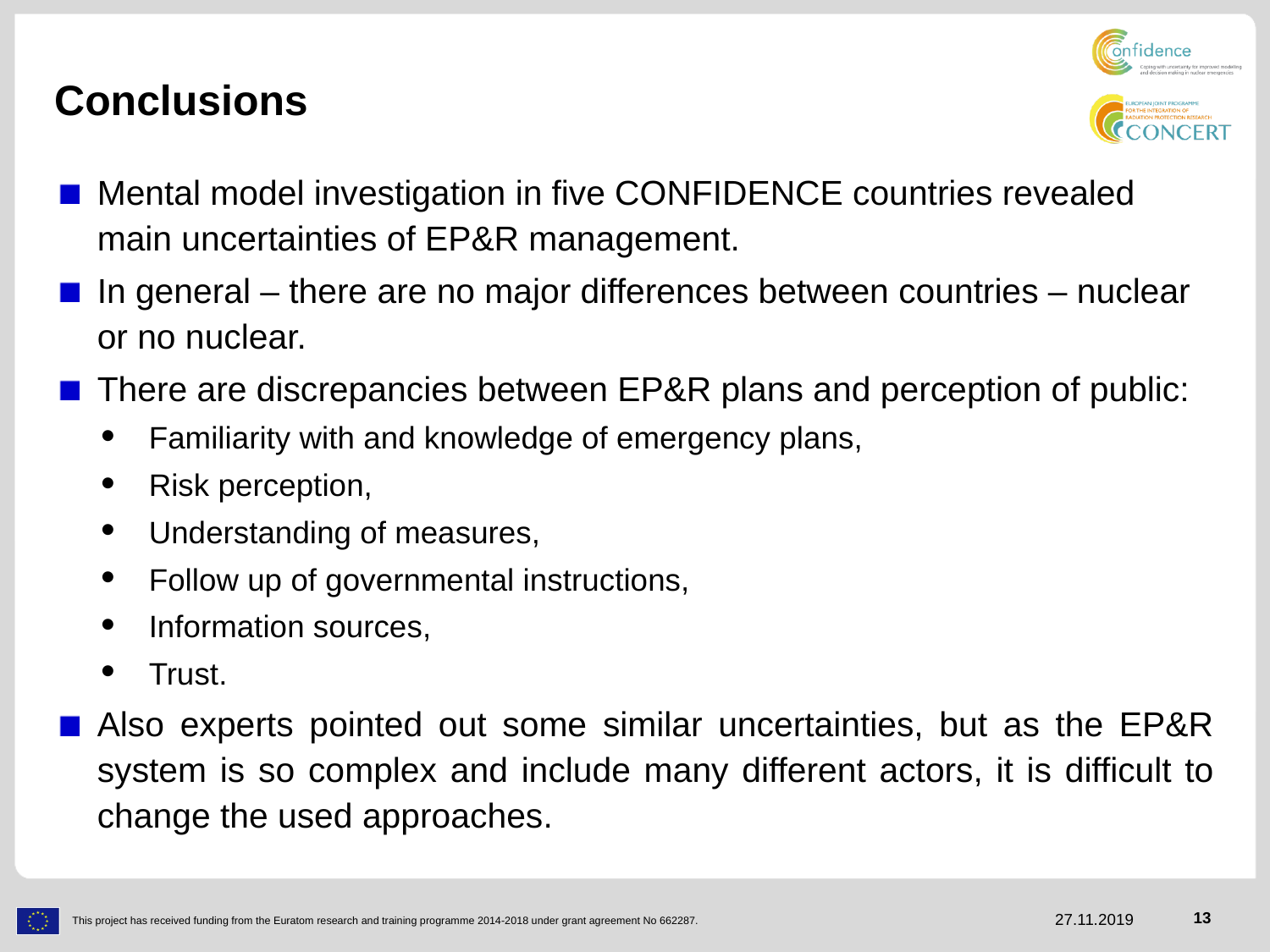

# Conclusions
Mental model investigation in five CONFIDENCE countries revealed main uncertainties of EP&R management.
In general – there are no major differences between countries – nuclear or no nuclear.
There are discrepancies between EP&R plans and perception of public:
Familiarity with and knowledge of emergency plans,
Risk perception,
Understanding of measures,
Follow up of governmental instructions,
Information sources,
Trust.
Also experts pointed out some similar uncertainties, but as the EP&R system is so complex and include many different actors, it is difficult to change the used approaches.